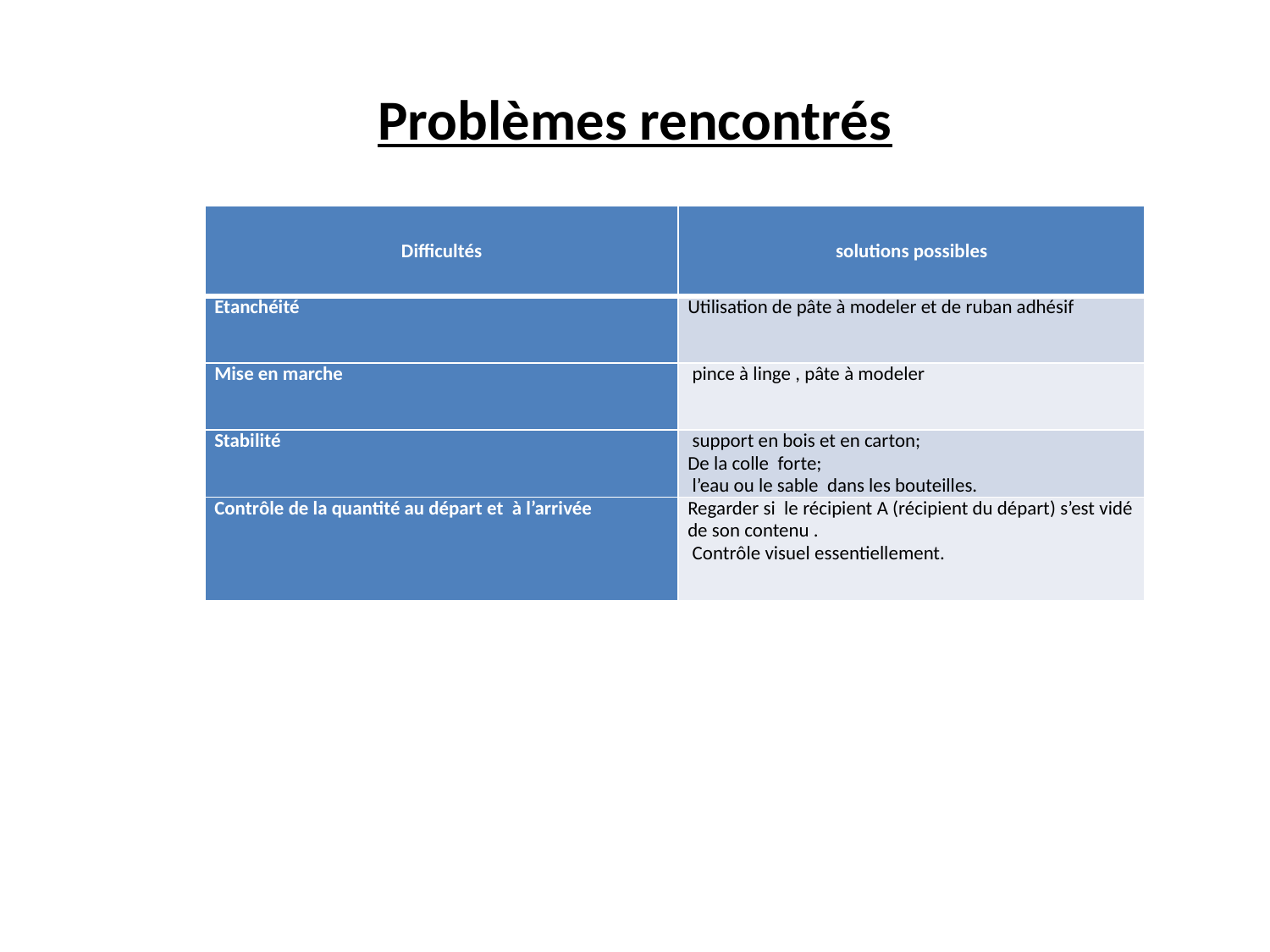

# Problèmes rencontrés
| Difficultés | solutions possibles |
| --- | --- |
| Etanchéité | Utilisation de pâte à modeler et de ruban adhésif |
| Mise en marche | pince à linge , pâte à modeler |
| Stabilité | support en bois et en carton; De la colle forte; l’eau ou le sable dans les bouteilles. |
| Contrôle de la quantité au départ et à l’arrivée | Regarder si le récipient A (récipient du départ) s’est vidé de son contenu .  Contrôle visuel essentiellement. |